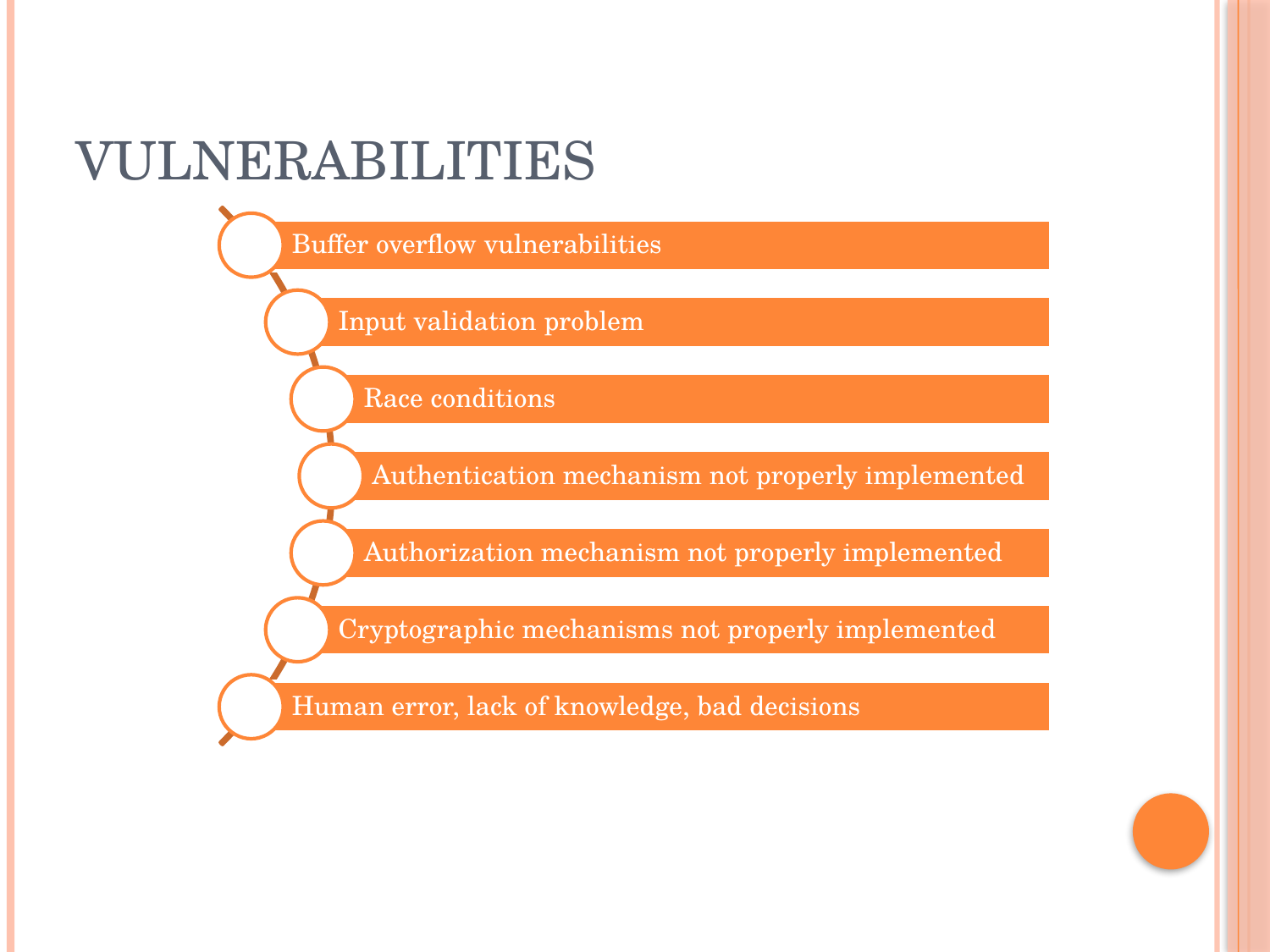

# Vulnerabilities
Buffer overflow vulnerabilities
Input validation problem
Race conditions
Authentication mechanism not properly implemented
Authorization mechanism not properly implemented
Cryptographic mechanisms not properly implemented
Human error, lack of knowledge, bad decisions